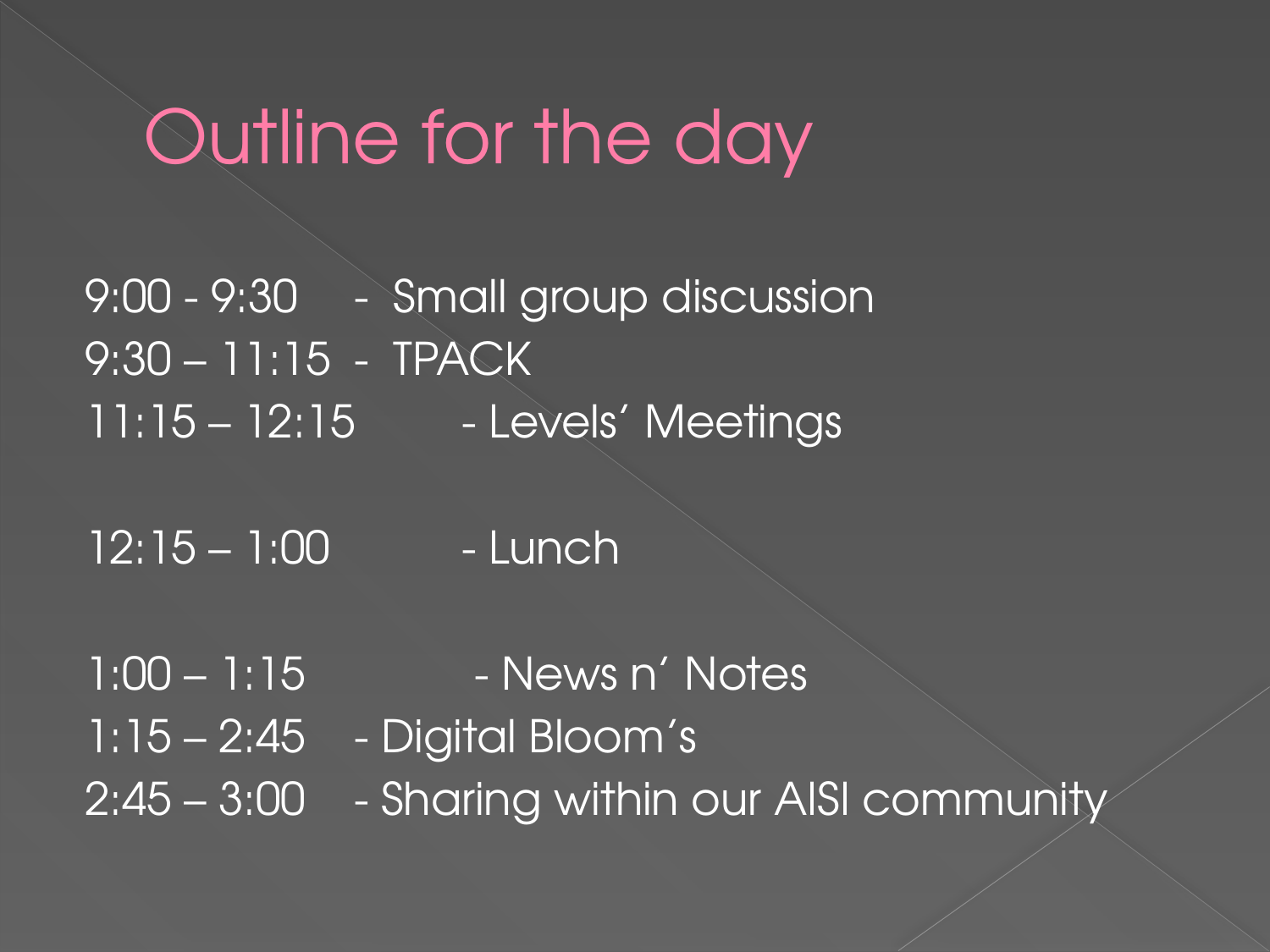

# Outline for the day
9:00 - 9:30 		-  Small group discussion
9:30 – 11:15	-  TPACK
11:15 – 12:15 	- Levels’ Meetings

12:15 – 1:00    	- Lunch

1:00 – 1:15     	 - News n’ Notes
1:15 – 2:45 		- Digital Bloom’s
2:45 – 3:00		- Sharing within our AISI community